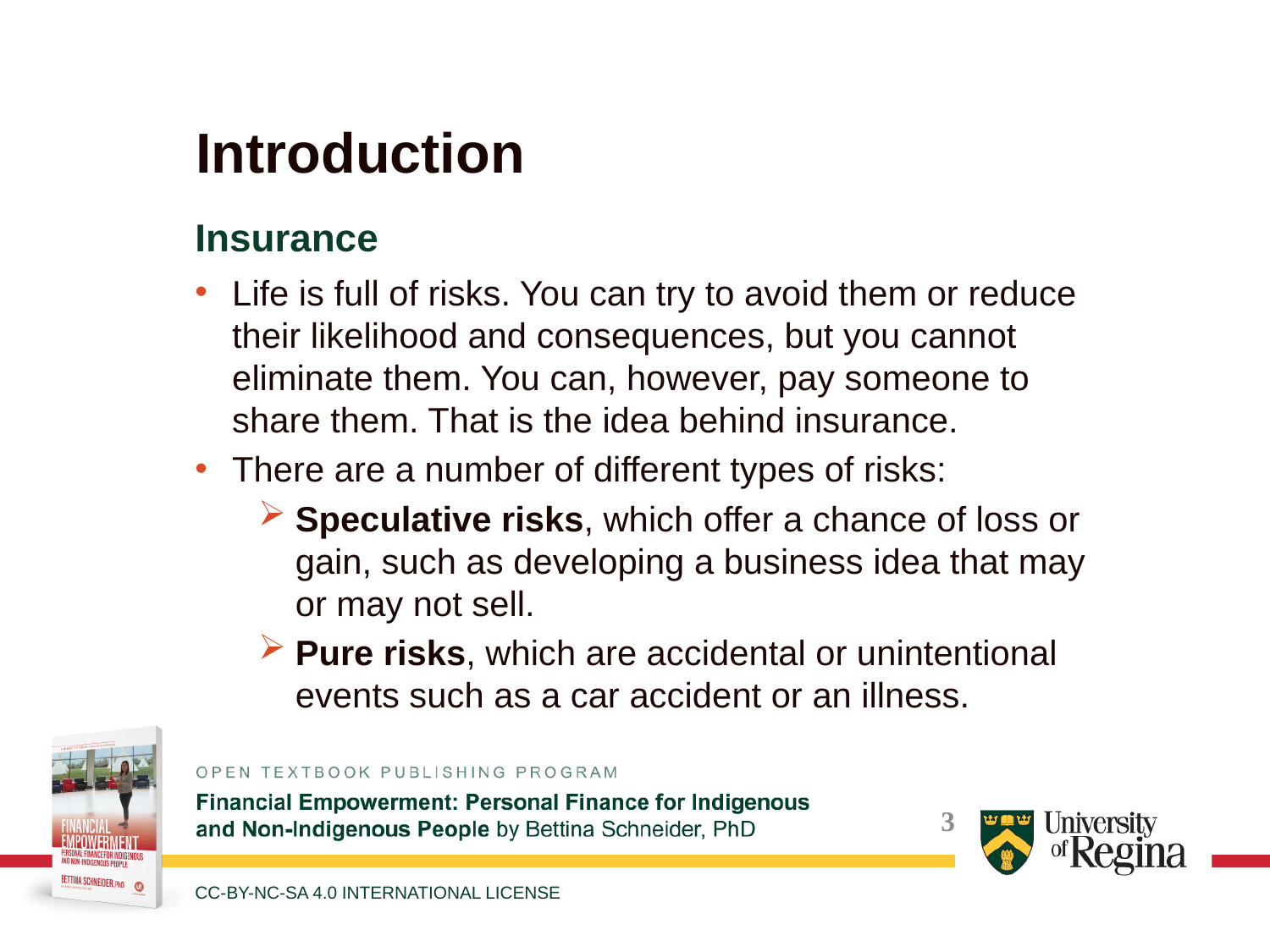

# Introduction
Insurance
Life is full of risks. You can try to avoid them or reduce their likelihood and consequences, but you cannot eliminate them. You can, however, pay someone to share them. That is the idea behind insurance.
There are a number of different types of risks:
Speculative risks, which offer a chance of loss or gain, such as developing a business idea that may or may not sell.
Pure risks, which are accidental or unintentional events such as a car accident or an illness.

CC-BY-NC-SA 4.0 INTERNATIONAL LICENSE